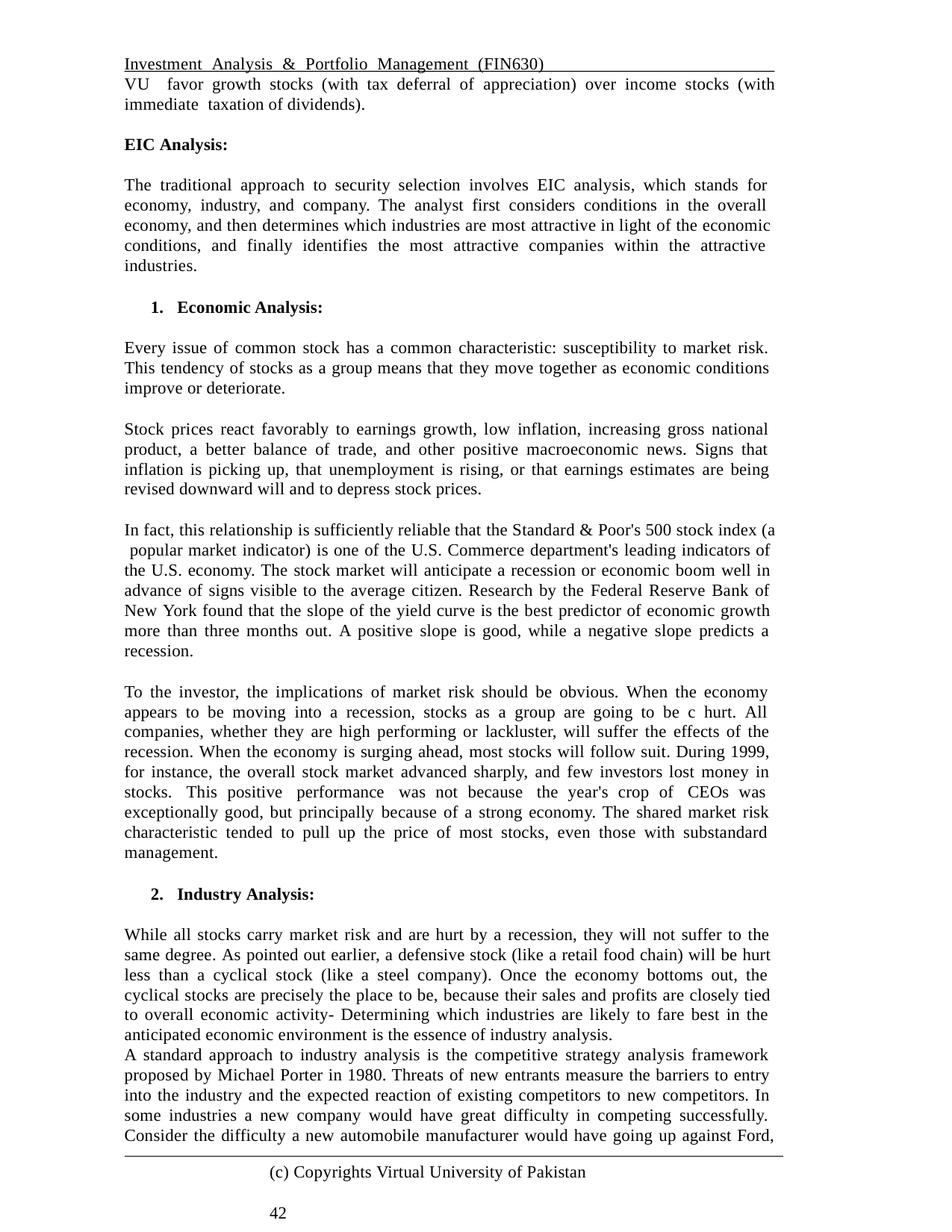

Investment Analysis & Portfolio Management (FIN630)	VU  favor growth stocks (with tax deferral of appreciation) over income stocks (with immediate  taxation of dividends).

EIC Analysis:

The traditional approach to security selection involves EIC analysis, which stands for  economy, industry, and company. The analyst first considers conditions in the overall  economy, and then determines which industries are most attractive in light of the economic  conditions, and finally identifies the most attractive companies within the attractive  industries.

Economic Analysis:

Every issue of common stock has a common characteristic: susceptibility to market risk.  This tendency of stocks as a group means that they move together as economic conditions  improve or deteriorate.

Stock prices react favorably to earnings growth, low inflation, increasing gross national  product, a better balance of trade, and other positive macroeconomic news. Signs that  inflation is picking up, that unemployment is rising, or that earnings estimates are being  revised downward will and to depress stock prices.

In fact, this relationship is sufficiently reliable that the Standard & Poor's 500 stock index (a  popular market indicator) is one of the U.S. Commerce department's leading indicators of  the U.S. economy. The stock market will anticipate a recession or economic boom well in  advance of signs visible to the average citizen. Research by the Federal Reserve Bank of  New York found that the slope of the yield curve is the best predictor of economic growth  more than three months out. A positive slope is good, while a negative slope predicts a  recession.

To the investor, the implications of market risk should be obvious. When the economy  appears to be moving into a recession, stocks as a group are going to be c hurt. All  companies, whether they are high performing or lackluster, will suffer the effects of the  recession. When the economy is surging ahead, most stocks will follow suit. During 1999,  for instance, the overall stock market advanced sharply, and few investors lost money in  stocks. This positive performance was not because the year's crop of CEOs was  exceptionally good, but principally because of a strong economy. The shared market risk  characteristic tended to pull up the price of most stocks, even those with substandard  management.

Industry Analysis:

While all stocks carry market risk and are hurt by a recession, they will not suffer to the  same degree. As pointed out earlier, a defensive stock (like a retail food chain) will be hurt  less than a cyclical stock (like a steel company). Once the economy bottoms out, the  cyclical stocks are precisely the place to be, because their sales and profits are closely tied  to overall economic activity- Determining which industries are likely to fare best in the  anticipated economic environment is the essence of industry analysis.
A standard approach to industry analysis is the competitive strategy analysis framework  proposed by Michael Porter in 1980. Threats of new entrants measure the barriers to entry  into the industry and the expected reaction of existing competitors to new competitors. In  some industries a new company would have great difficulty in competing successfully.  Consider the difficulty a new automobile manufacturer would have going up against Ford,
(c) Copyrights Virtual University of Pakistan	42